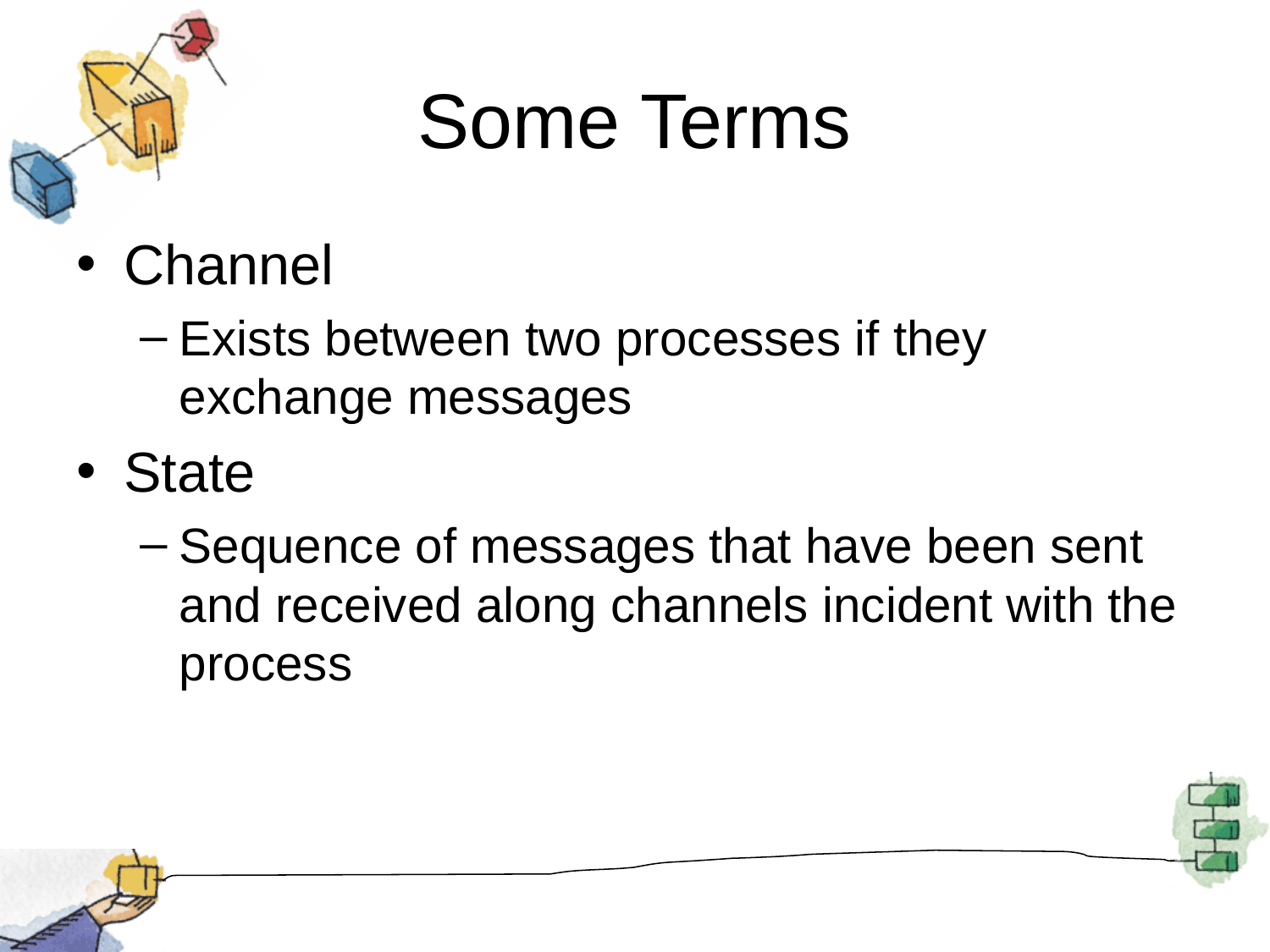

# Some Terms
Channel
Exists between two processes if they exchange messages
State
Sequence of messages that have been sent and received along channels incident with the process